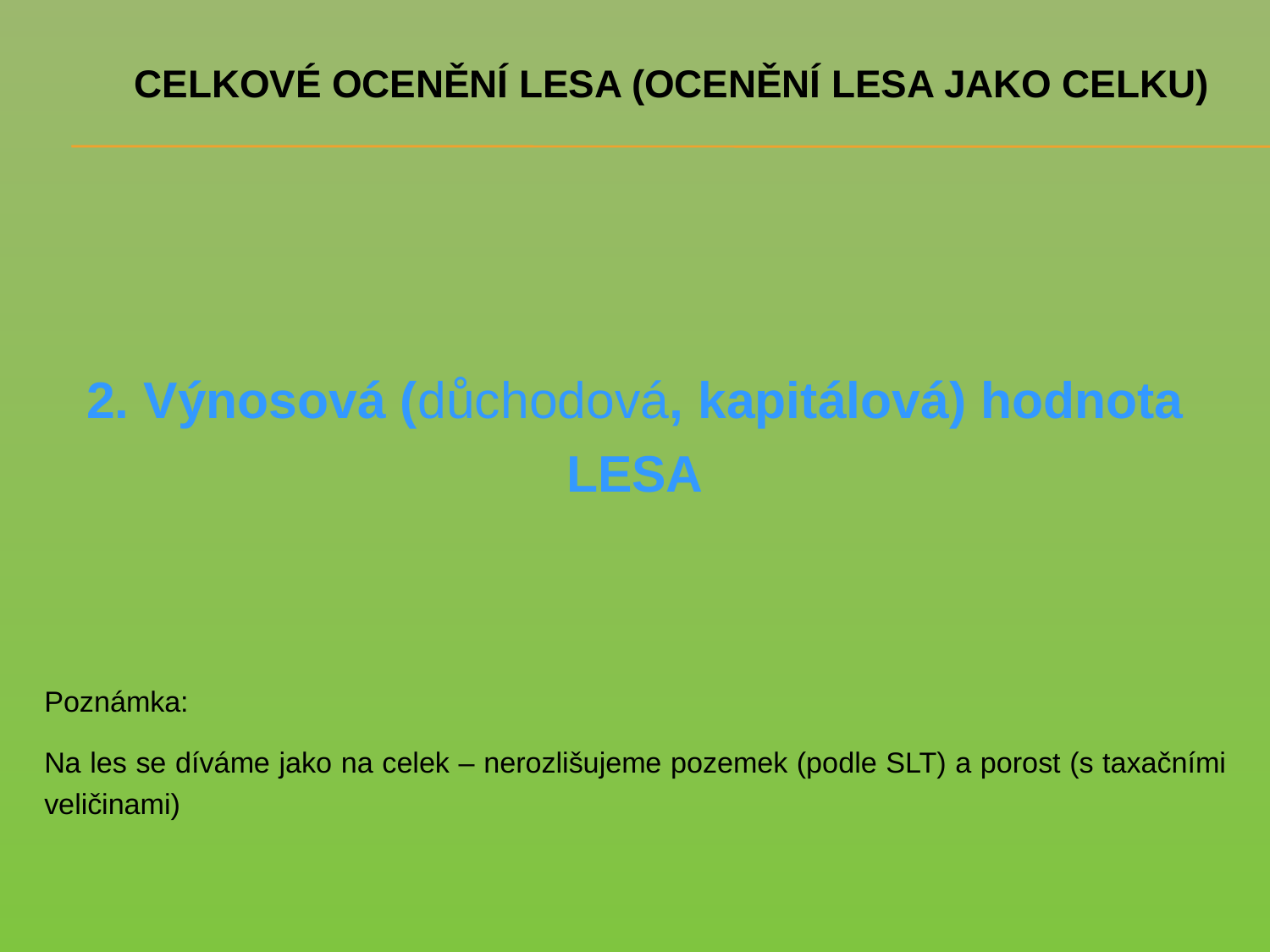

# CELKOVÉ OCENĚNÍ LESA (OCENĚNÍ LESA JAKO CELKU)

2. Výnosová (důchodová, kapitálová) hodnota
LESA

Poznámka:
Na les se díváme jako na celek – nerozlišujeme pozemek (podle SLT) a porost (s taxačními veličinami)